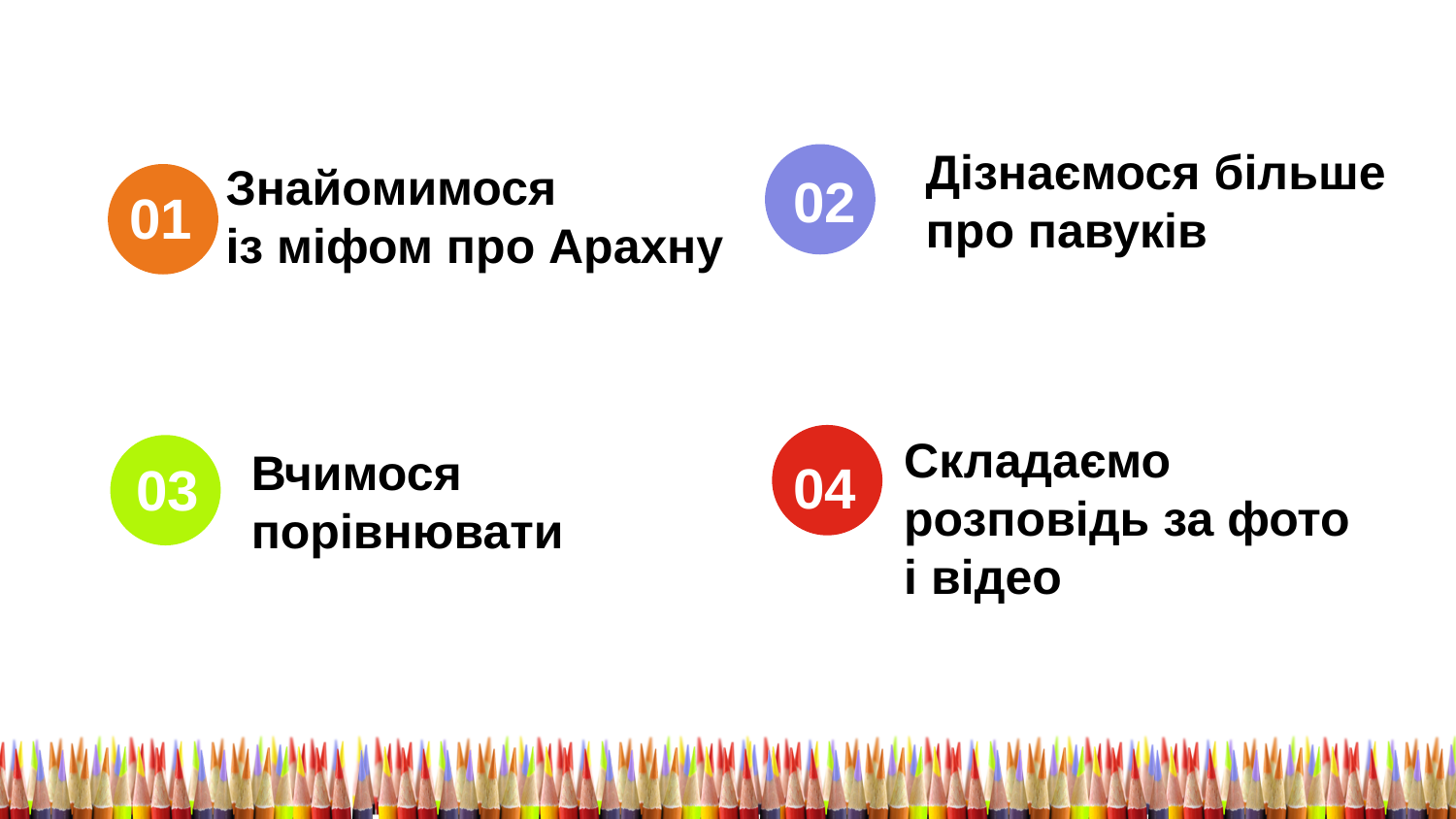

Дізнаємося більше
про павуків

Знайомимося
із міфом про Арахну

02
01
Складаємо
розповідь за фото
і відео

Вчимося порівнювати
04
03